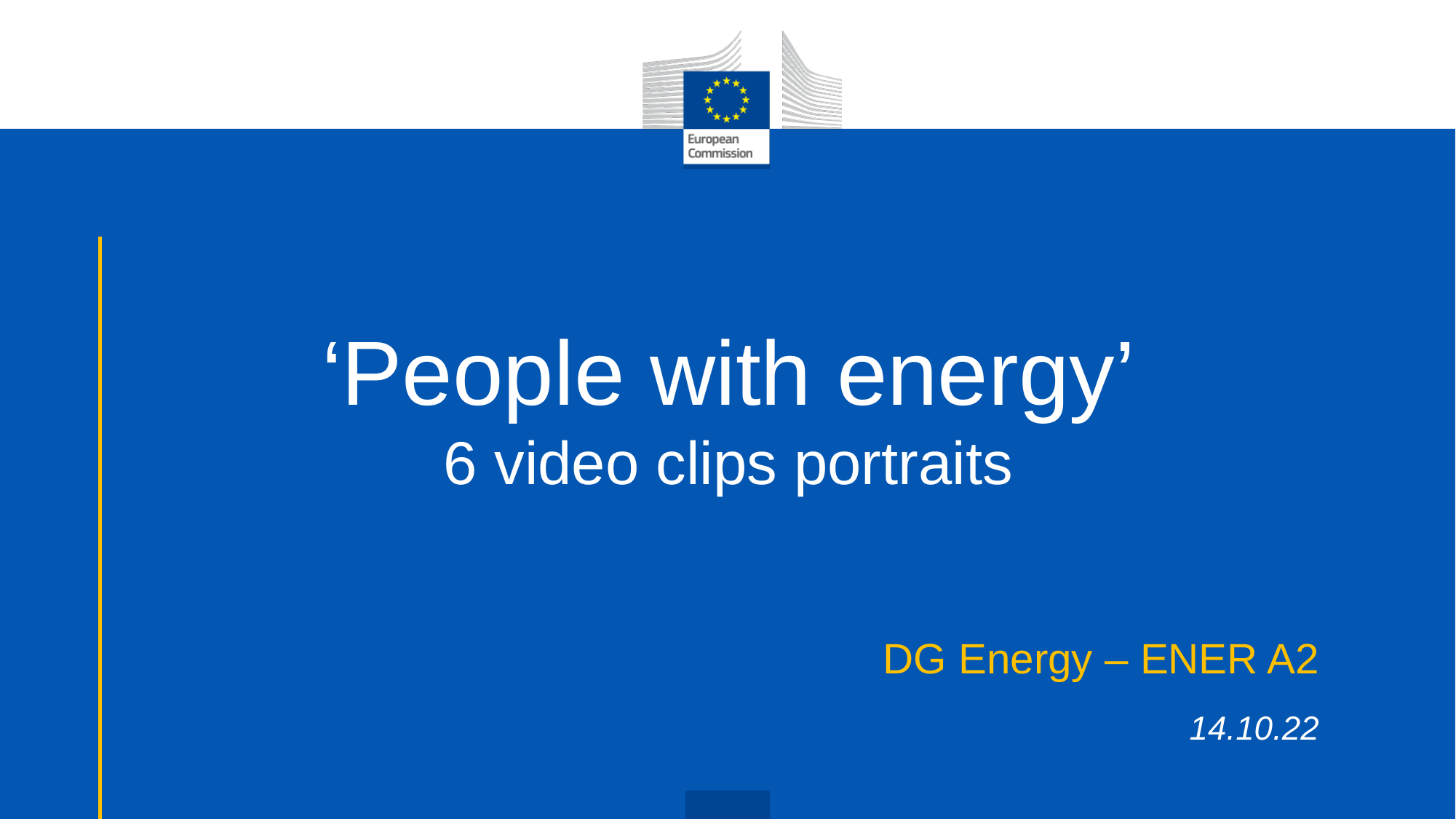

# ‘People with energy’ 6 video clips portraits
DG Energy – ENER A2

14.10.22